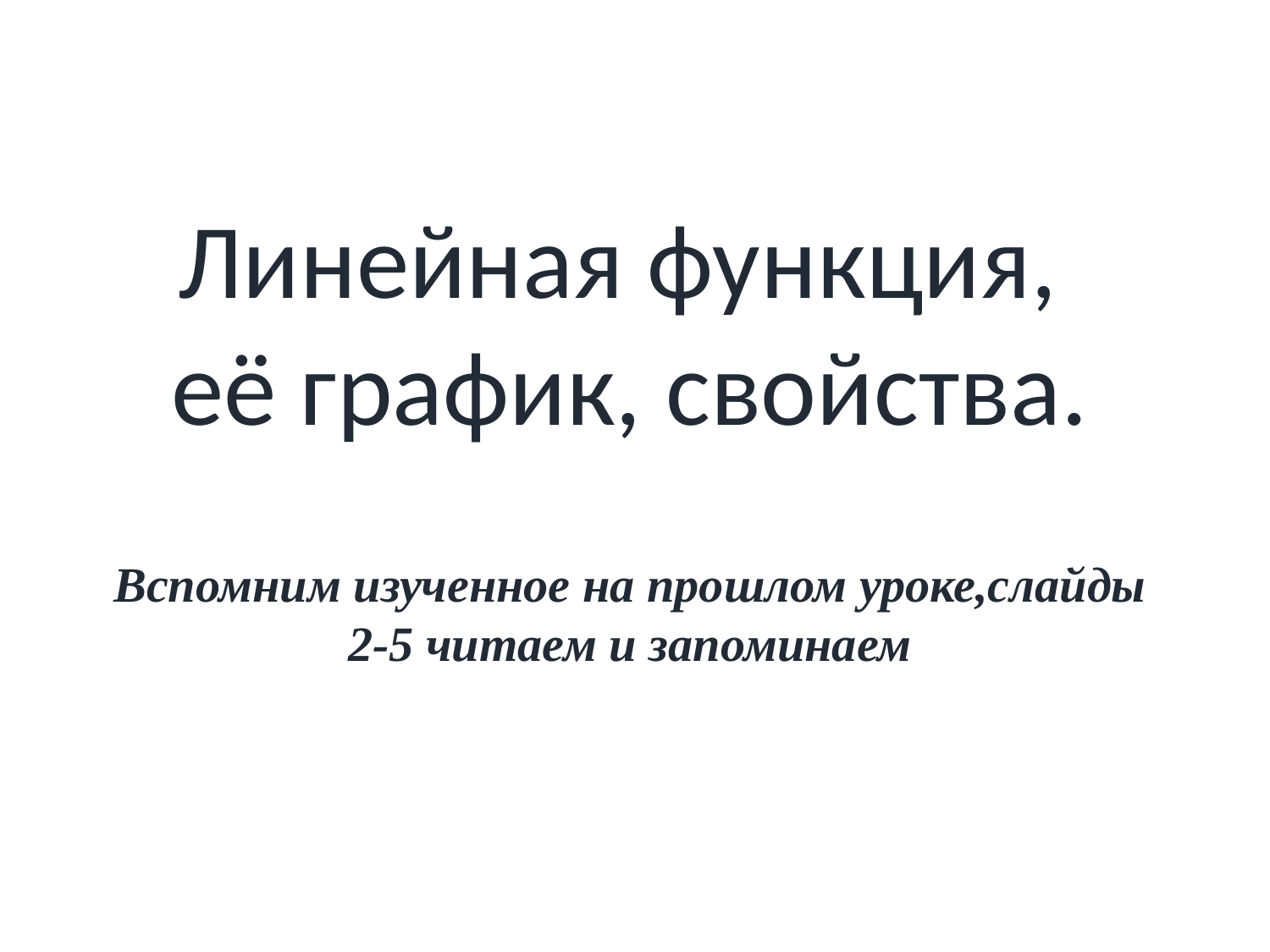

Линейная функция,
её график, свойства.
Вспомним изученное на прошлом уроке,слайды 2-5 читаем и запоминаем